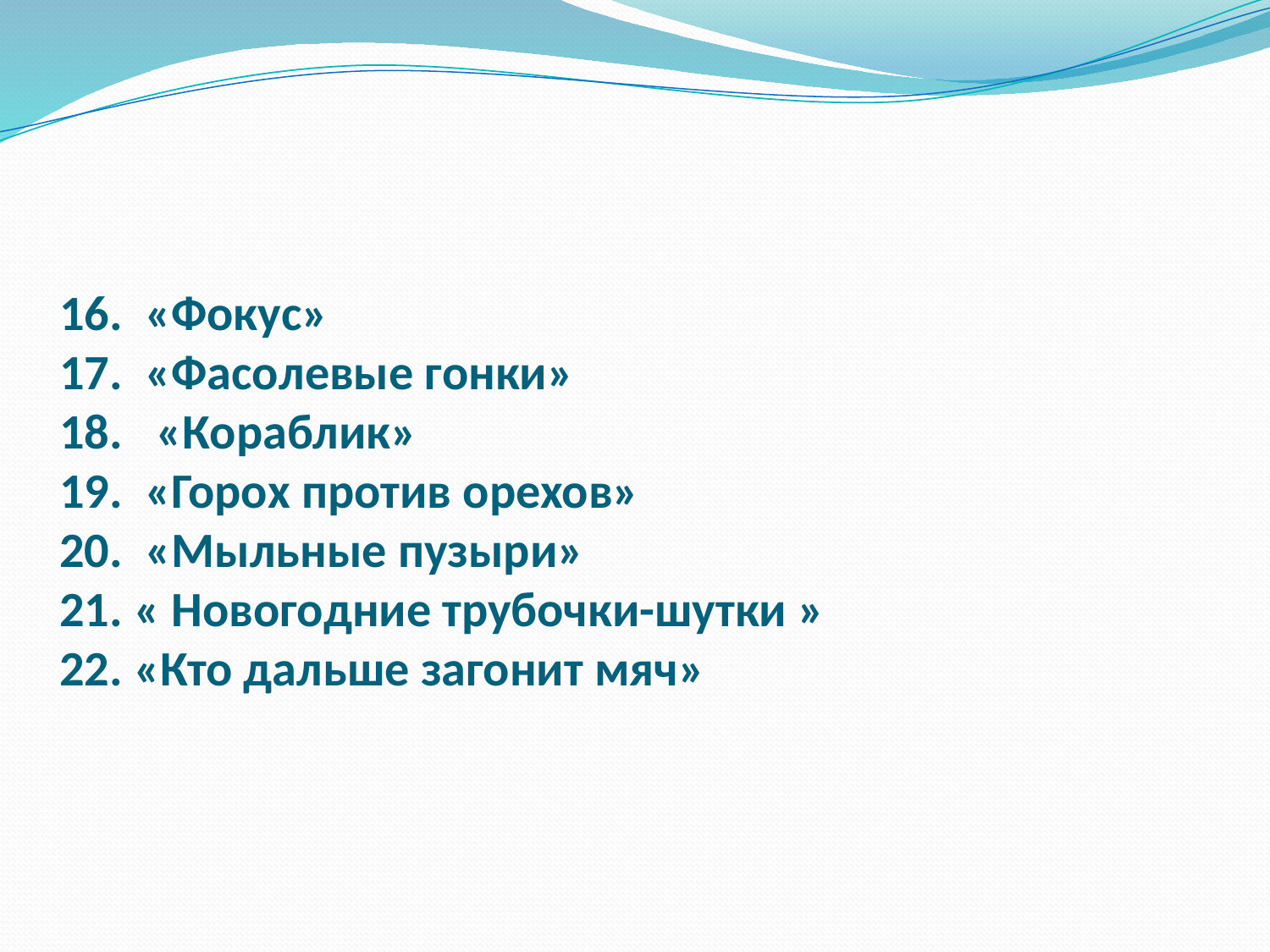

# 16.  «Фокус» 17.  «Фасолевые гонки» 18.   «Кораблик» 19.  «Горох против орехов» 20.  «Мыльные пузыри» 21. « Новогодние трубочки-шутки » 22. «Кто дальше загонит мяч»